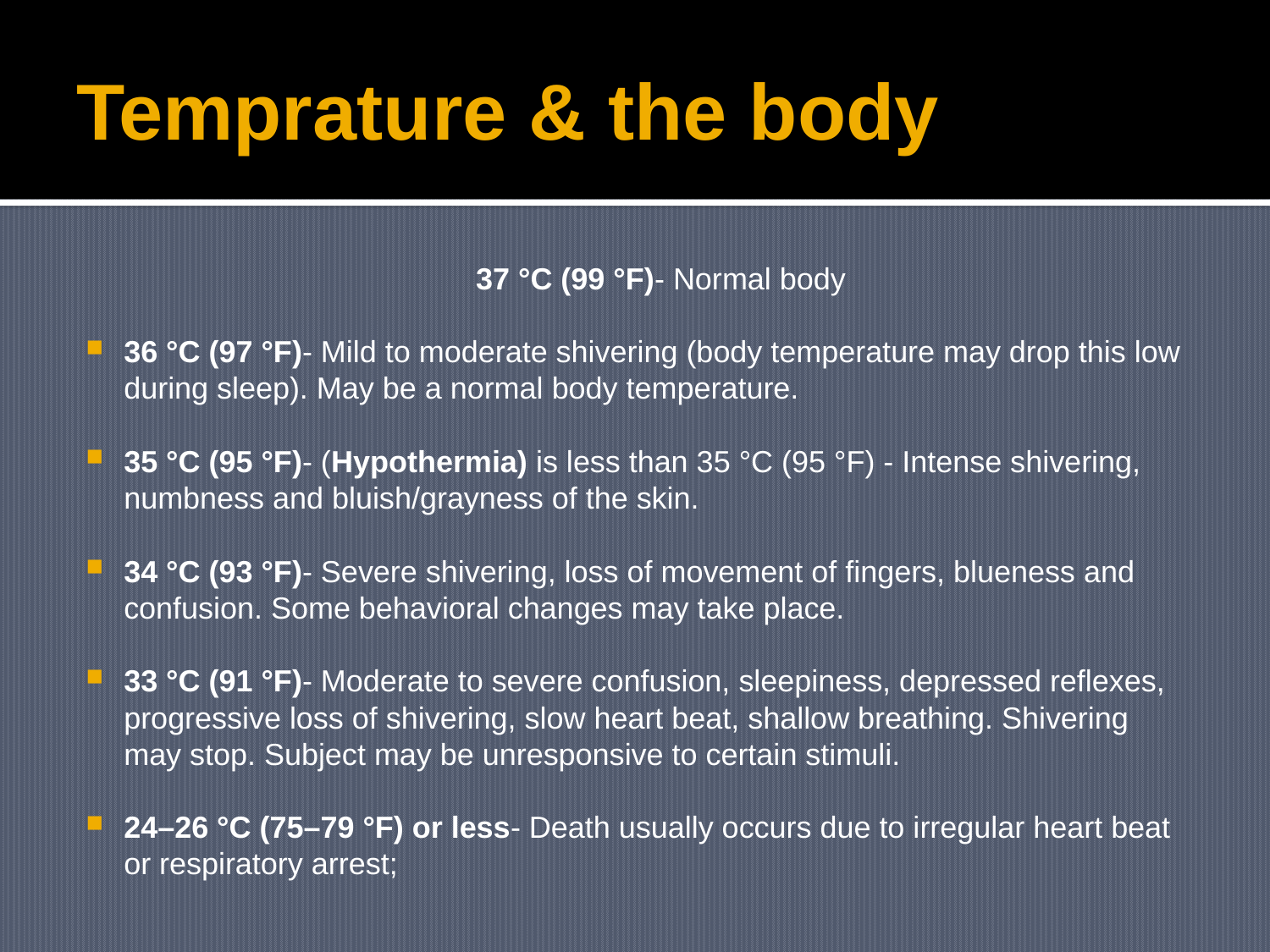

# Temprature & the body
     37 °C (99 °F)- Normal body

36 °C (97 °F)- Mild to moderate shivering (body temperature may drop this low during sleep). May be a normal body temperature.

35 °C (95 °F)- (Hypothermia) is less than 35 °C (95 °F) - Intense shivering, numbness and bluish/grayness of the skin.

34 °C (93 °F)- Severe shivering, loss of movement of fingers, blueness and confusion. Some behavioral changes may take place.

33 °C (91 °F)- Moderate to severe confusion, sleepiness, depressed reflexes, progressive loss of shivering, slow heart beat, shallow breathing. Shivering may stop. Subject may be unresponsive to certain stimuli.

24–26 °C (75–79 °F) or less- Death usually occurs due to irregular heart beat or respiratory arrest;